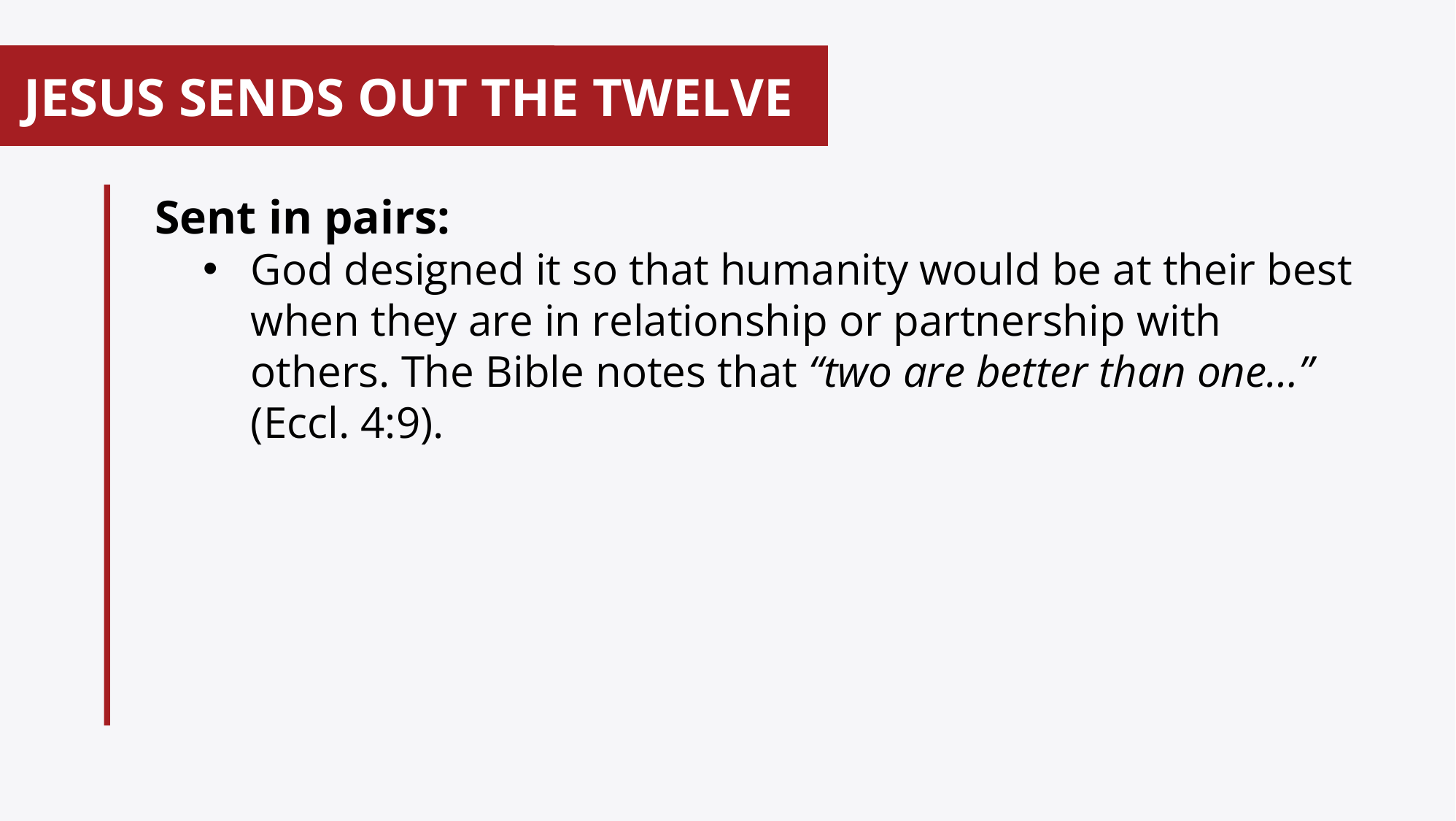

# JESUS SENDS OUT THE TWELVE
Sent in pairs:
God designed it so that humanity would be at their best when they are in relationship or partnership with others. The Bible notes that “two are better than one…” (Eccl. 4:9).